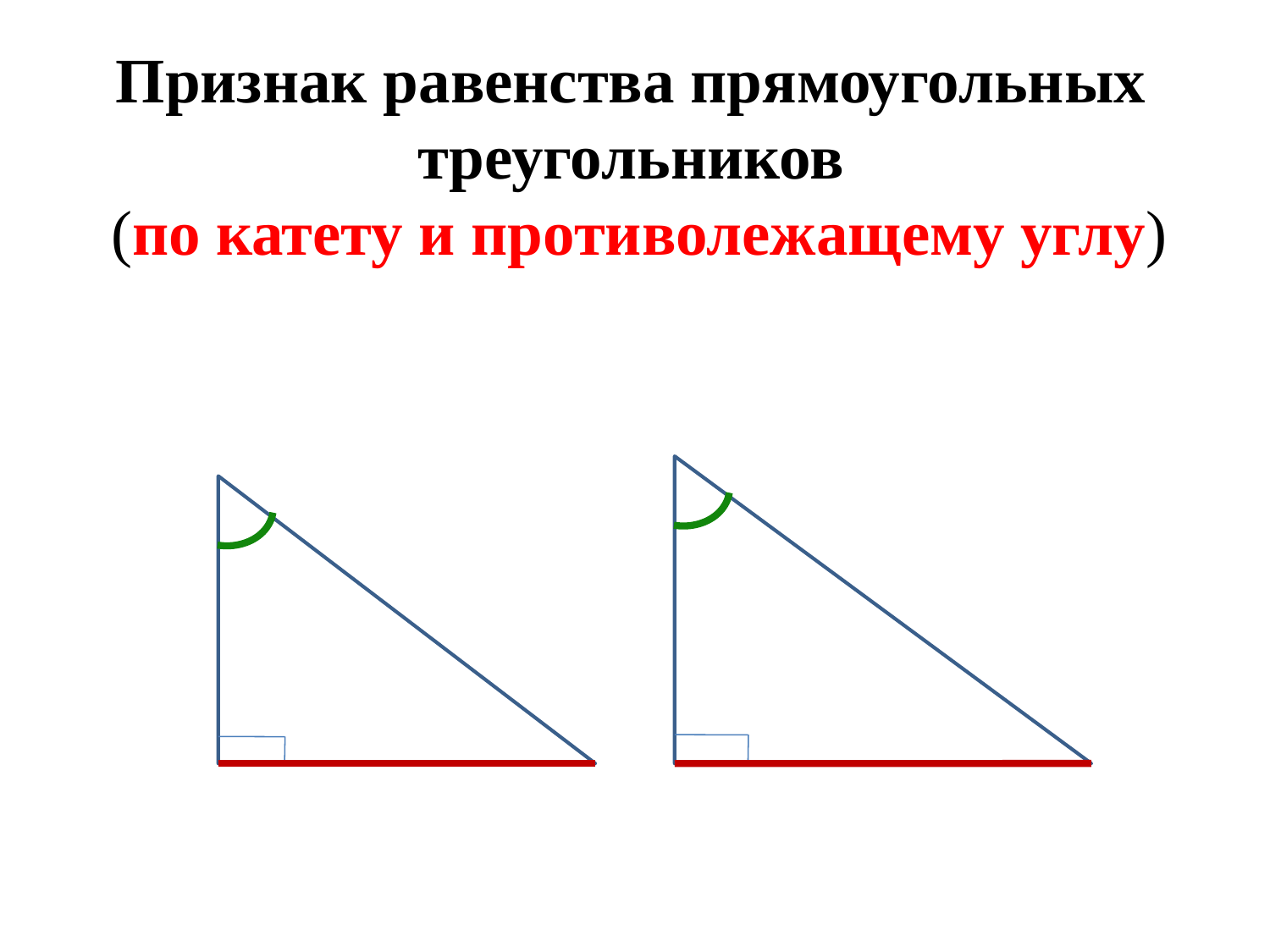

# Признак равенства прямоугольных треугольников (по катету и противолежащему углу)